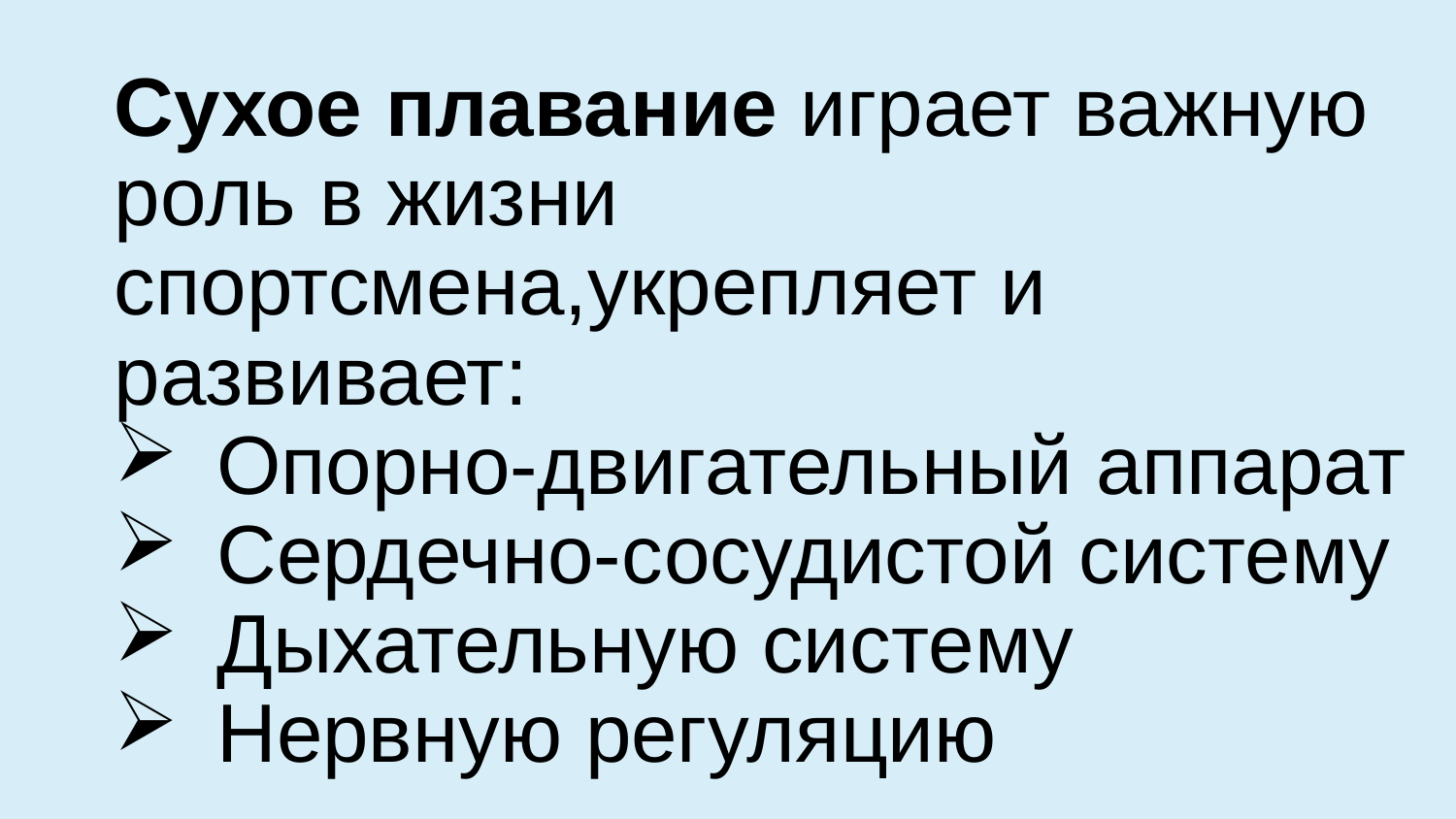

# Сухое плавание играет важную роль в жизни спортсмена,укрепляет и развивает:
Опорно-двигательный аппарат
Сердечно-сосудистой систему
Дыхательную систему
Нервную регуляцию